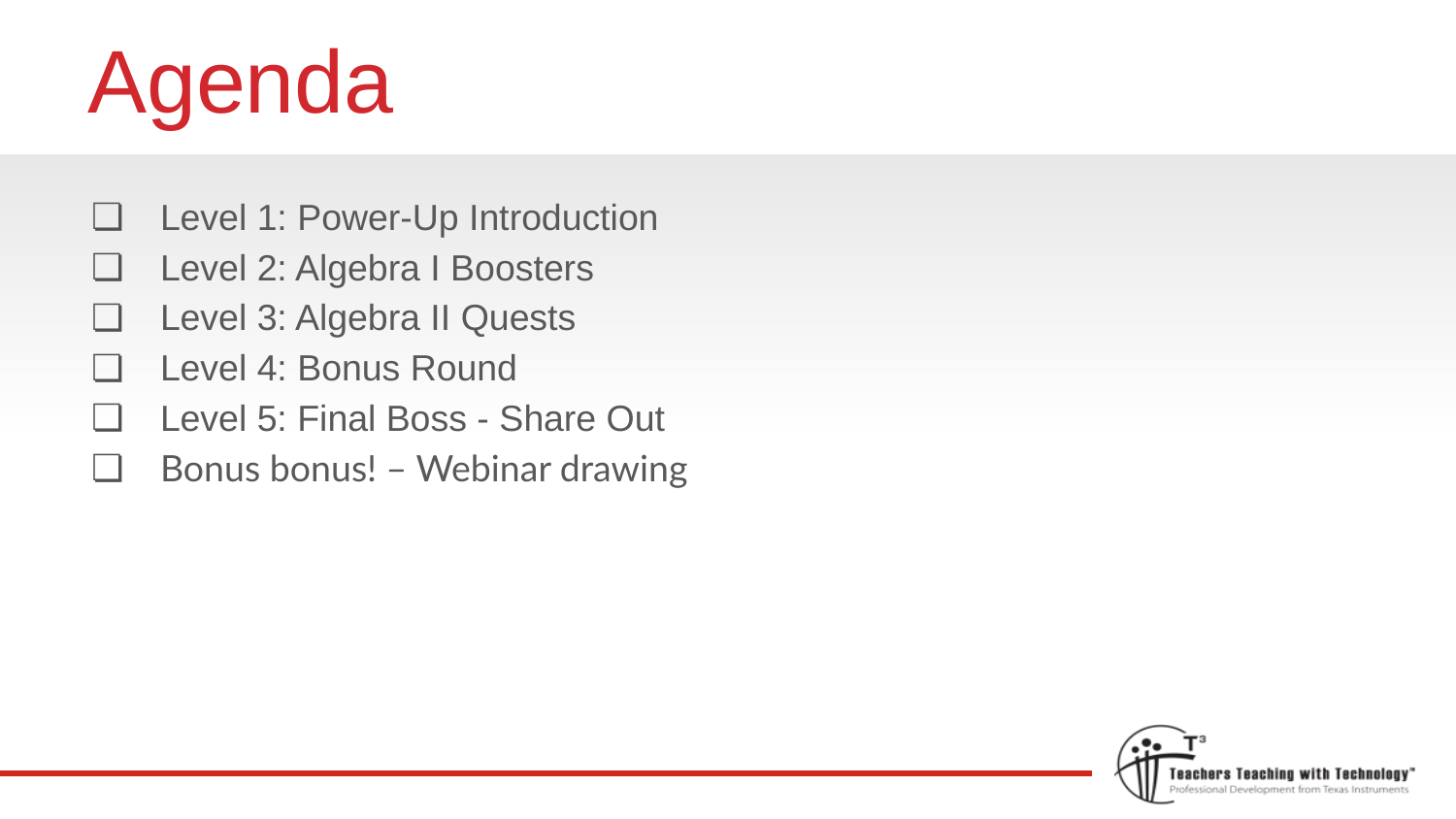

# Agenda
Level 1: Power-Up Introduction
Level 2: Algebra I Boosters
Level 3: Algebra II Quests
Level 4: Bonus Round
Level 5: Final Boss - Share Out
Bonus bonus! – Webinar drawing